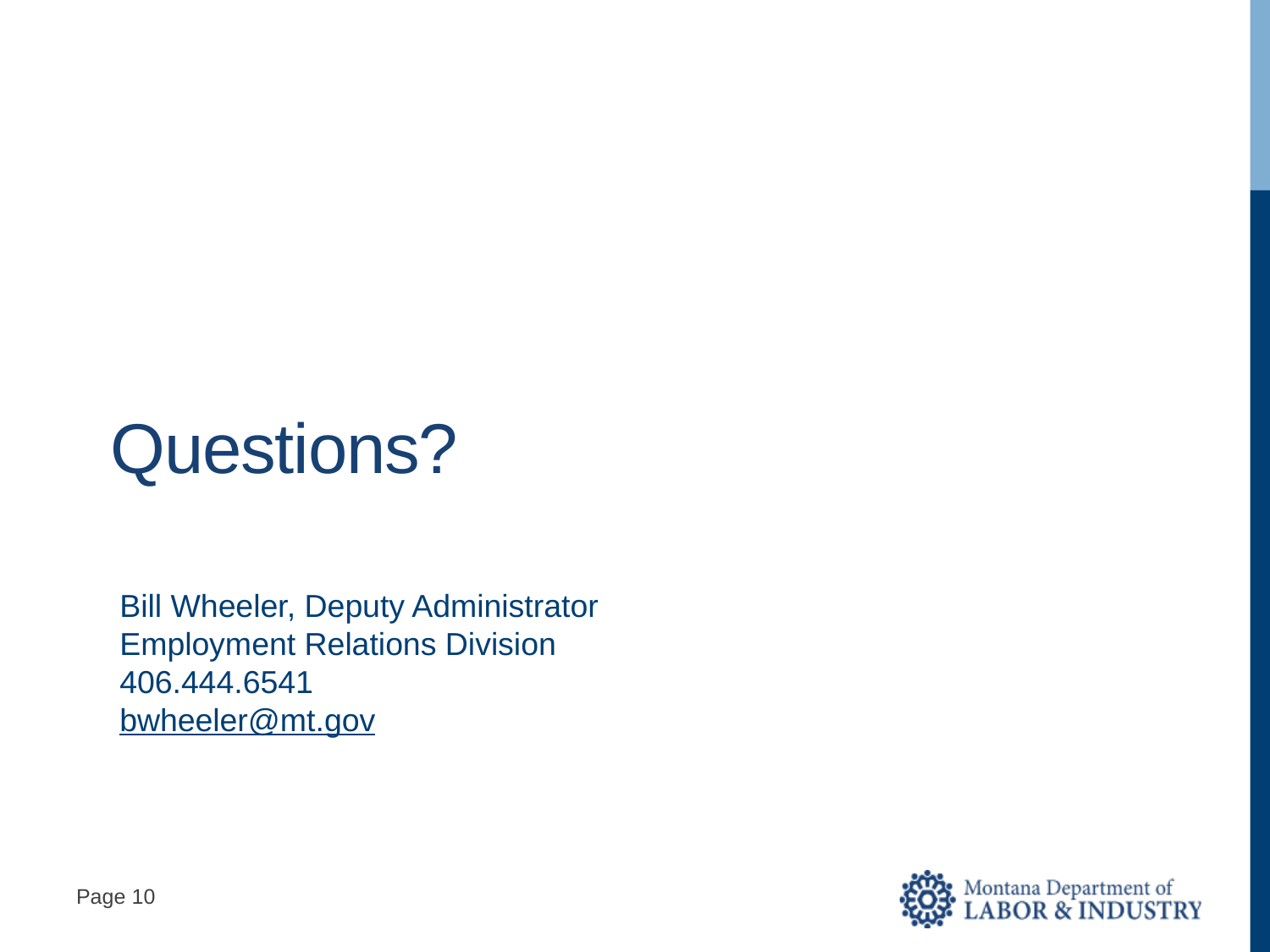

# Questions?
Bill Wheeler, Deputy Administrator
Employment Relations Division
406.444.6541
bwheeler@mt.gov

Page 10